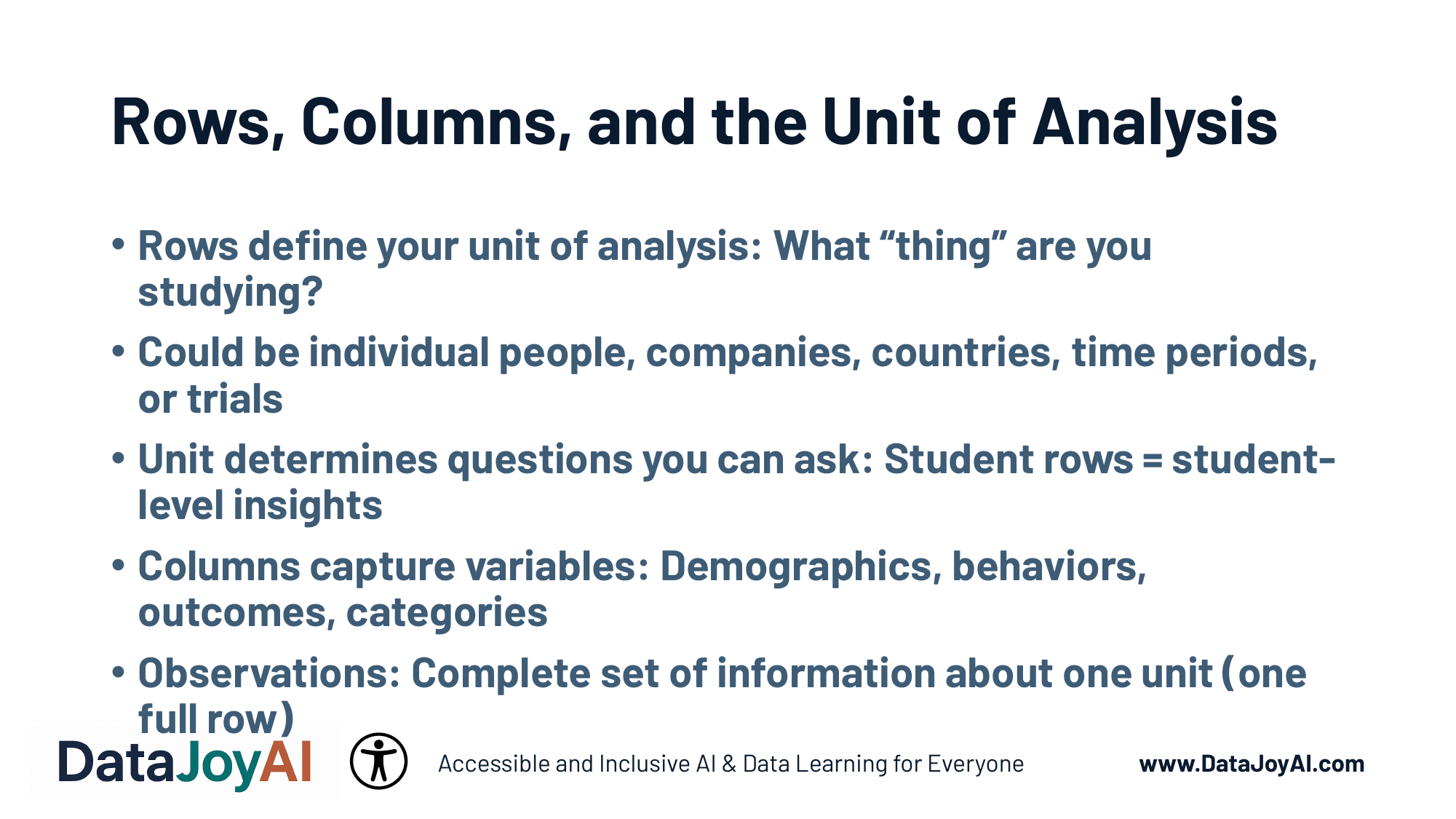

# Rows, Columns, and the Unit of Analysis
Rows define your unit of analysis: What “thing” are you studying?
Could be individual people, companies, countries, time periods, or trials
Unit determines questions you can ask: Student rows = student-level insights
Columns capture variables: Demographics, behaviors, outcomes, categories
Observations: Complete set of information about one unit (one full row)